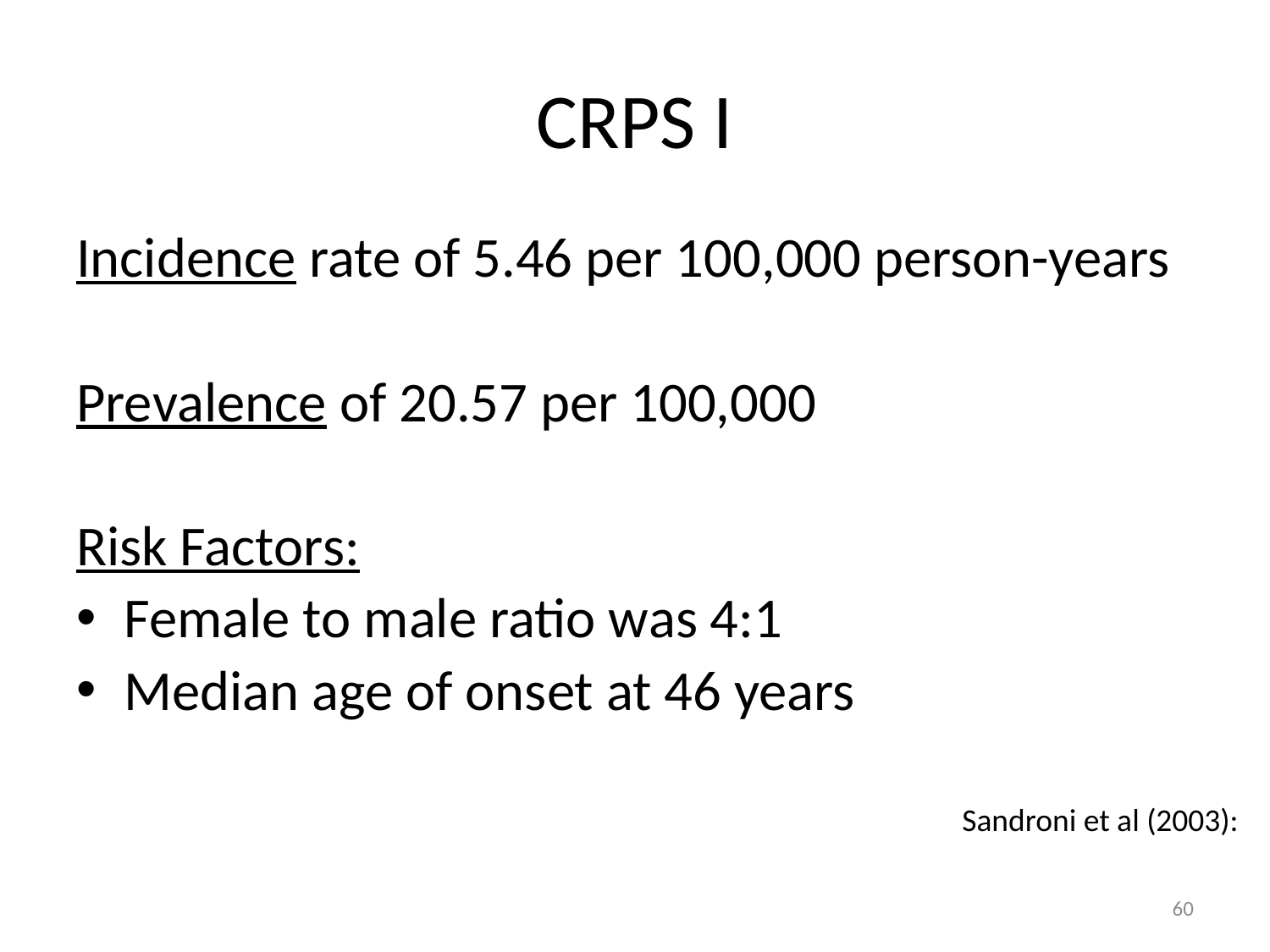

# CRPS I
Incidence rate of 5.46 per 100,000 person-years

Prevalence of 20.57 per 100,000

Risk Factors:
Female to male ratio was 4:1
Median age of onset at 46 years
Sandroni et al (2003):
60